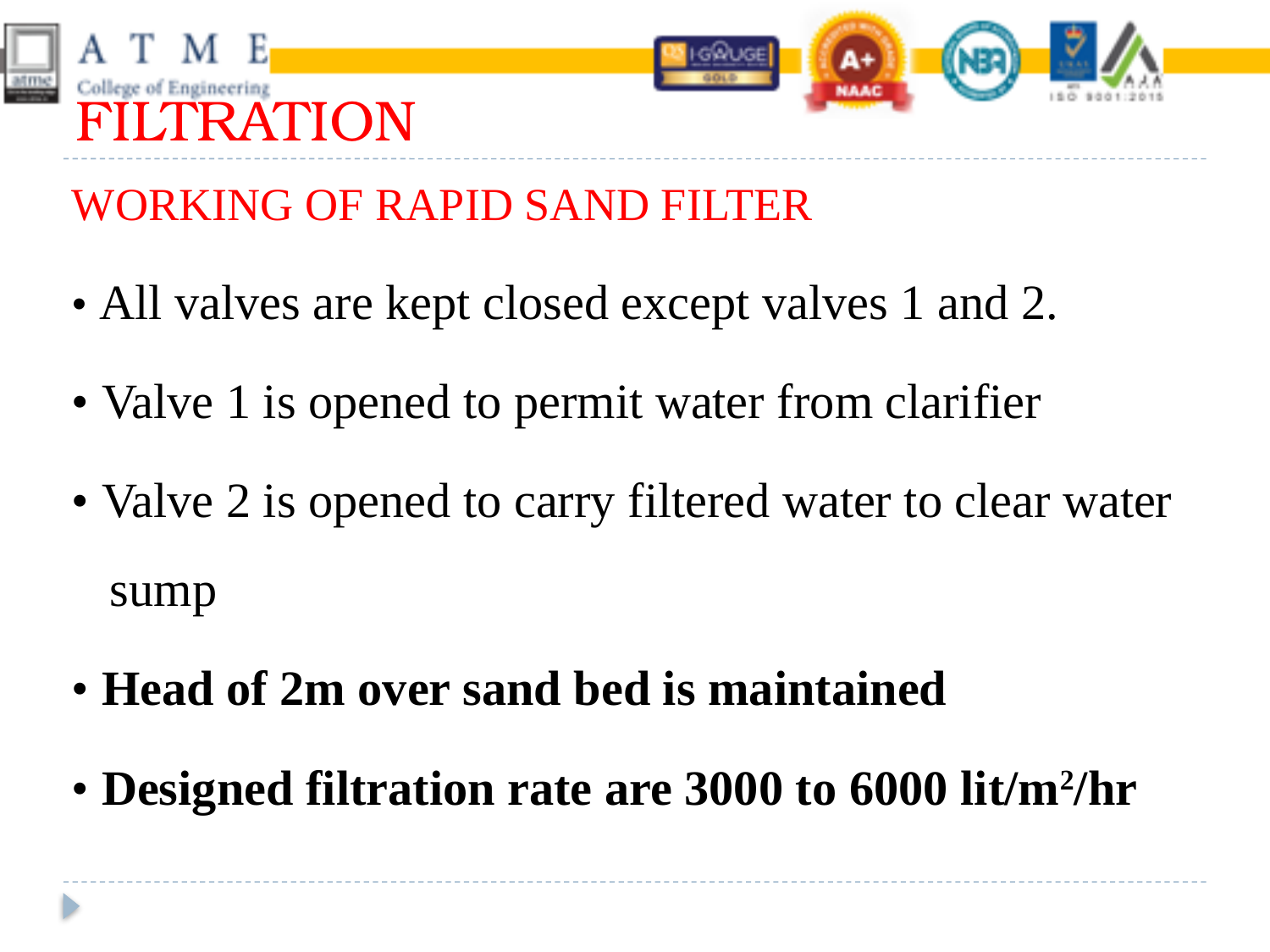

# FILTRATION
WORKING OF RAPID SAND FILTER
• All valves are kept closed except valves 1 and 2.
• Valve 1 is opened to permit water from clarifier
• Valve 2 is opened to carry filtered water to clear water sump
• Head of 2m over sand bed is maintained
• Designed filtration rate are 3000 to 6000 lit/m2/hr